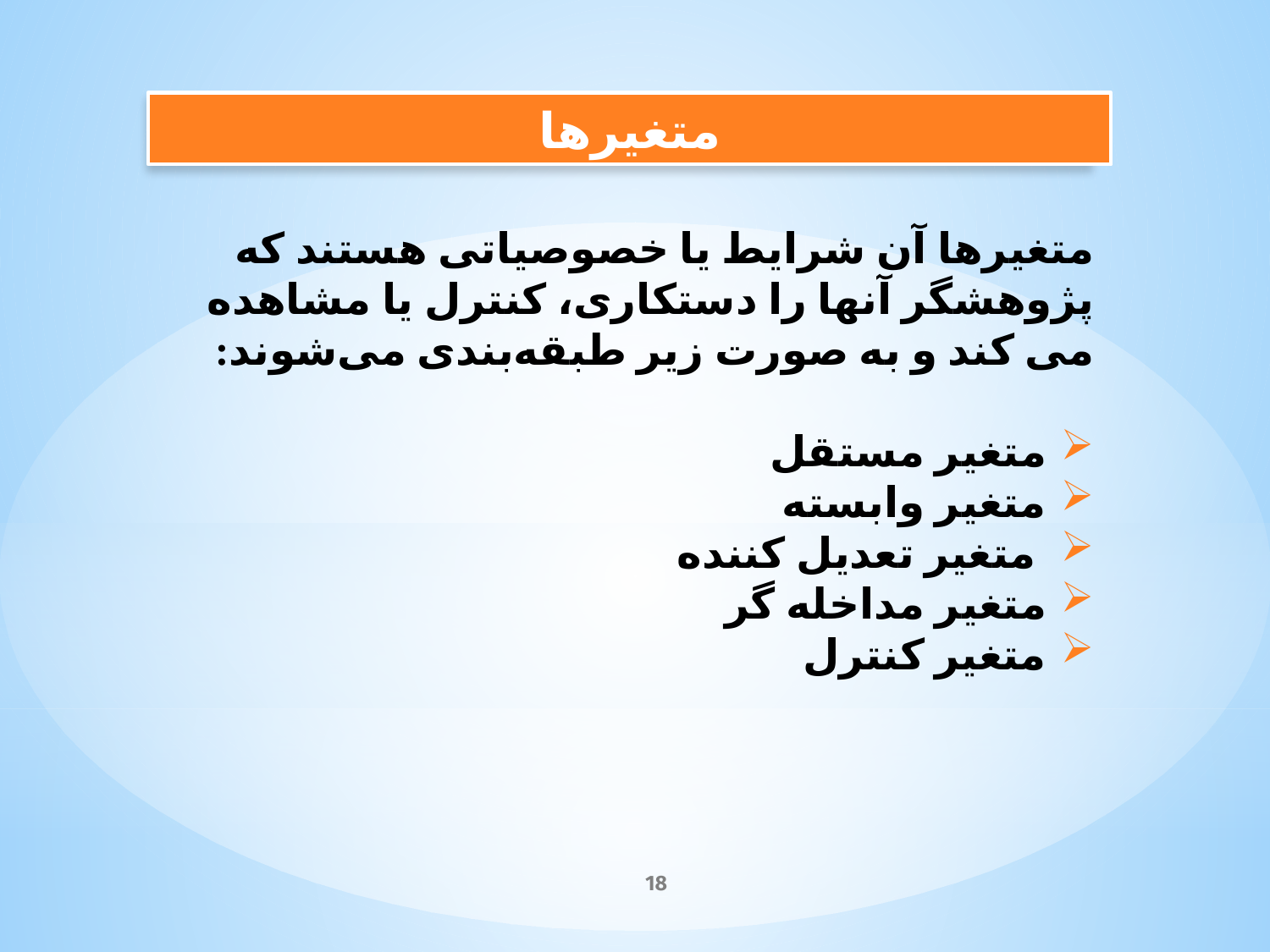

متغیرها
متغیرها آن شرایط یا خصوصیاتی هستند که پژوهشگر آنها را دستکاری، کنترل یا مشاهده می کند و به صورت زیر طبقه‌بندی می‌شوند:

متغیر مستقل
متغیر وابسته
 متغیر تعدیل کننده
متغیر مداخله گر
متغیر کنترل

18